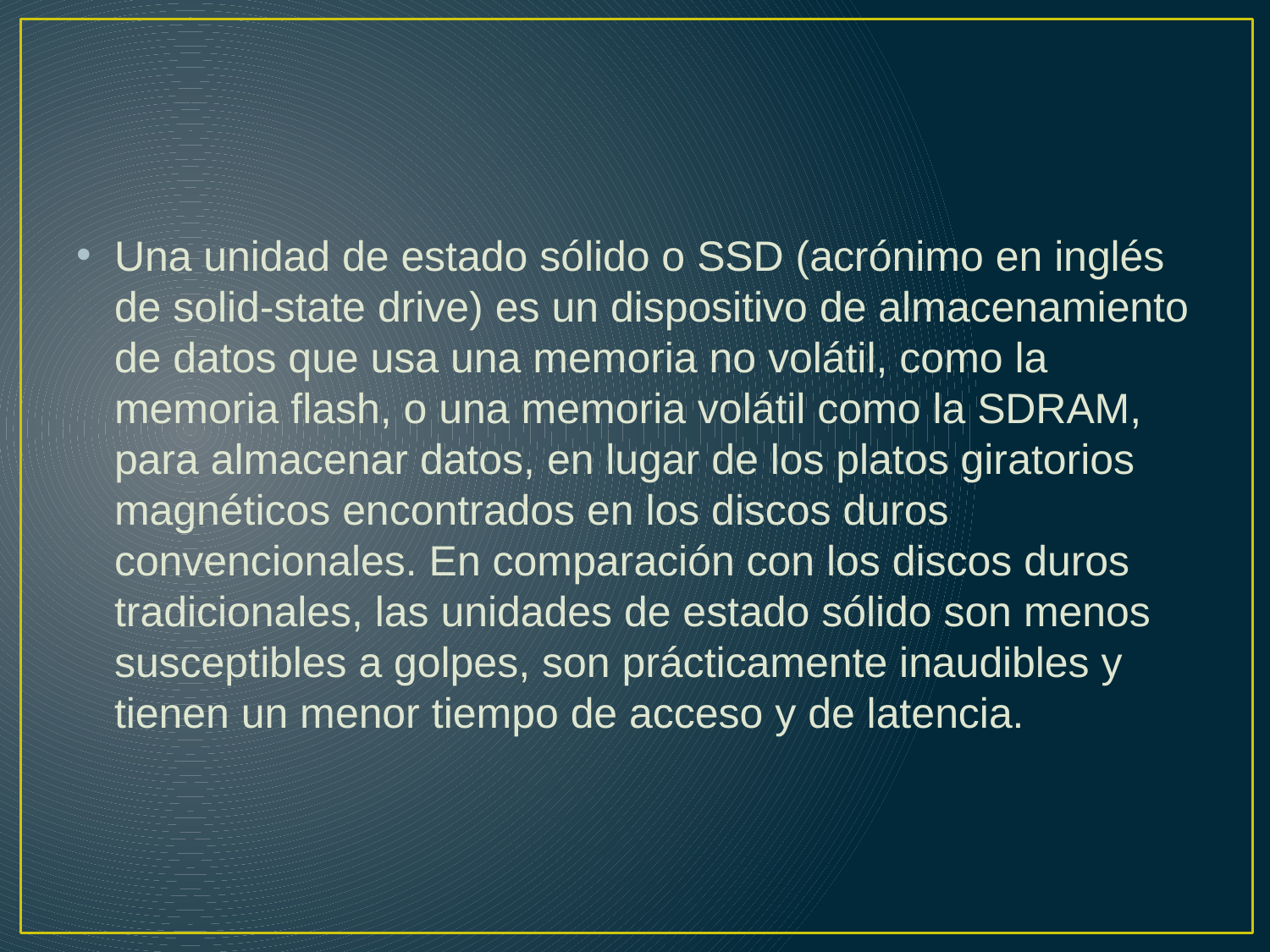

#
Una unidad de estado sólido o SSD (acrónimo en inglés de solid-state drive) es un dispositivo de almacenamiento de datos que usa una memoria no volátil, como la memoria flash, o una memoria volátil como la SDRAM, para almacenar datos, en lugar de los platos giratorios magnéticos encontrados en los discos duros convencionales. En comparación con los discos duros tradicionales, las unidades de estado sólido son menos susceptibles a golpes, son prácticamente inaudibles y tienen un menor tiempo de acceso y de latencia.